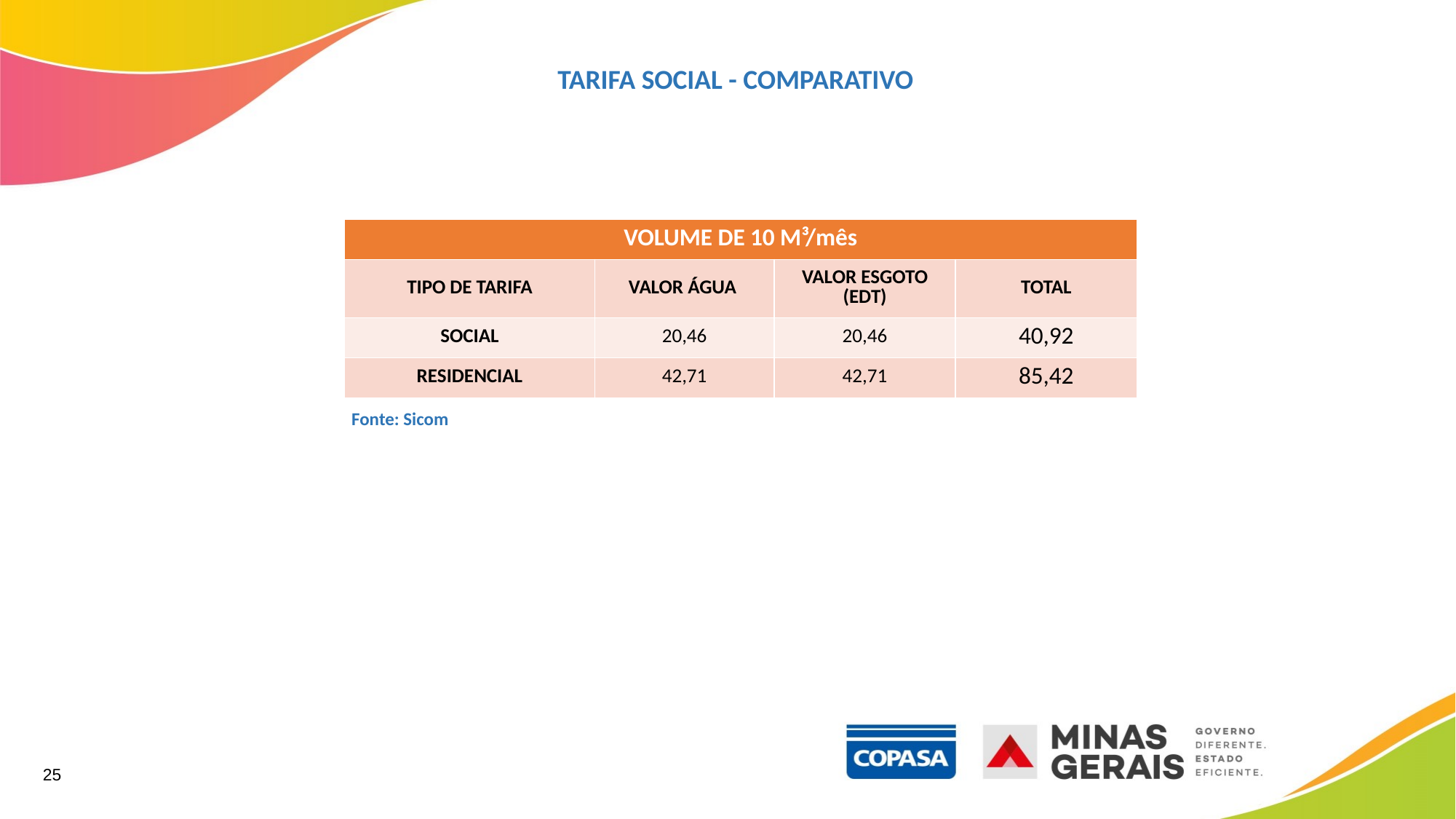

TARIFA SOCIAL - COMPARATIVO
| VOLUME DE 10 M³/mês |  |  |  |
| --- | --- | --- | --- |
| TIPO DE TARIFA | VALOR ÁGUA | VALOR ESGOTO (EDT) | TOTAL |
| SOCIAL | 20,46 | 20,46 | 40,92 |
| RESIDENCIAL | 42,71 | 42,71 | 85,42 |
Fonte: Sicom
25